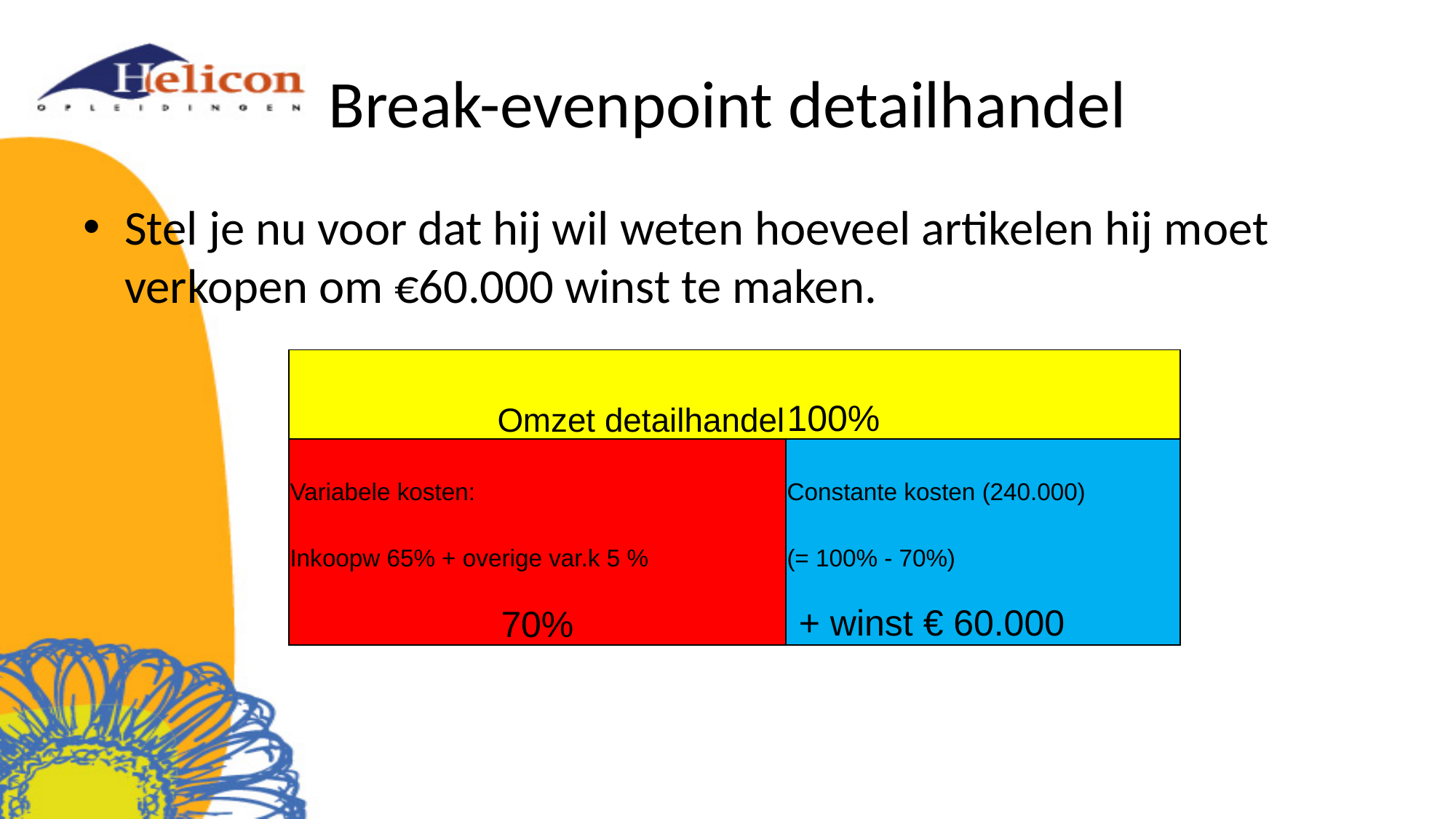

# Break-evenpoint detailhandel
Stel je nu voor dat hij wil weten hoeveel artikelen hij moet verkopen om €60.000 winst te maken.

| Omzet detailhandel | 100% |
| --- | --- |
| Variabele kosten: | Constante kosten (240.000) |
| Inkoopw 65% + overige var.k 5 % | (= 100% - 70%) |
| 70% | + winst € 60.000 |